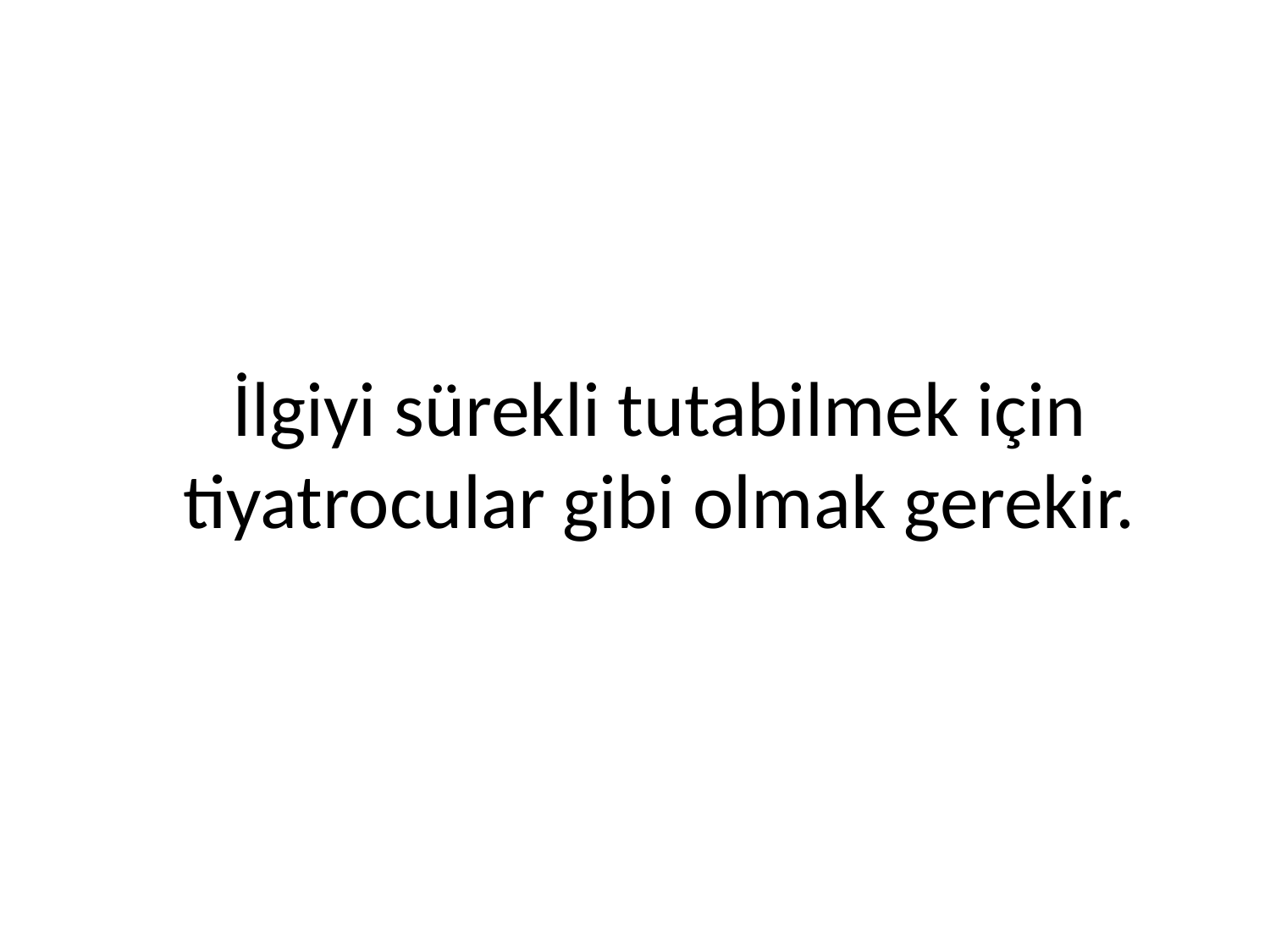

# İlgiyi sürekli tutabilmek için tiyatrocular gibi olmak gerekir.